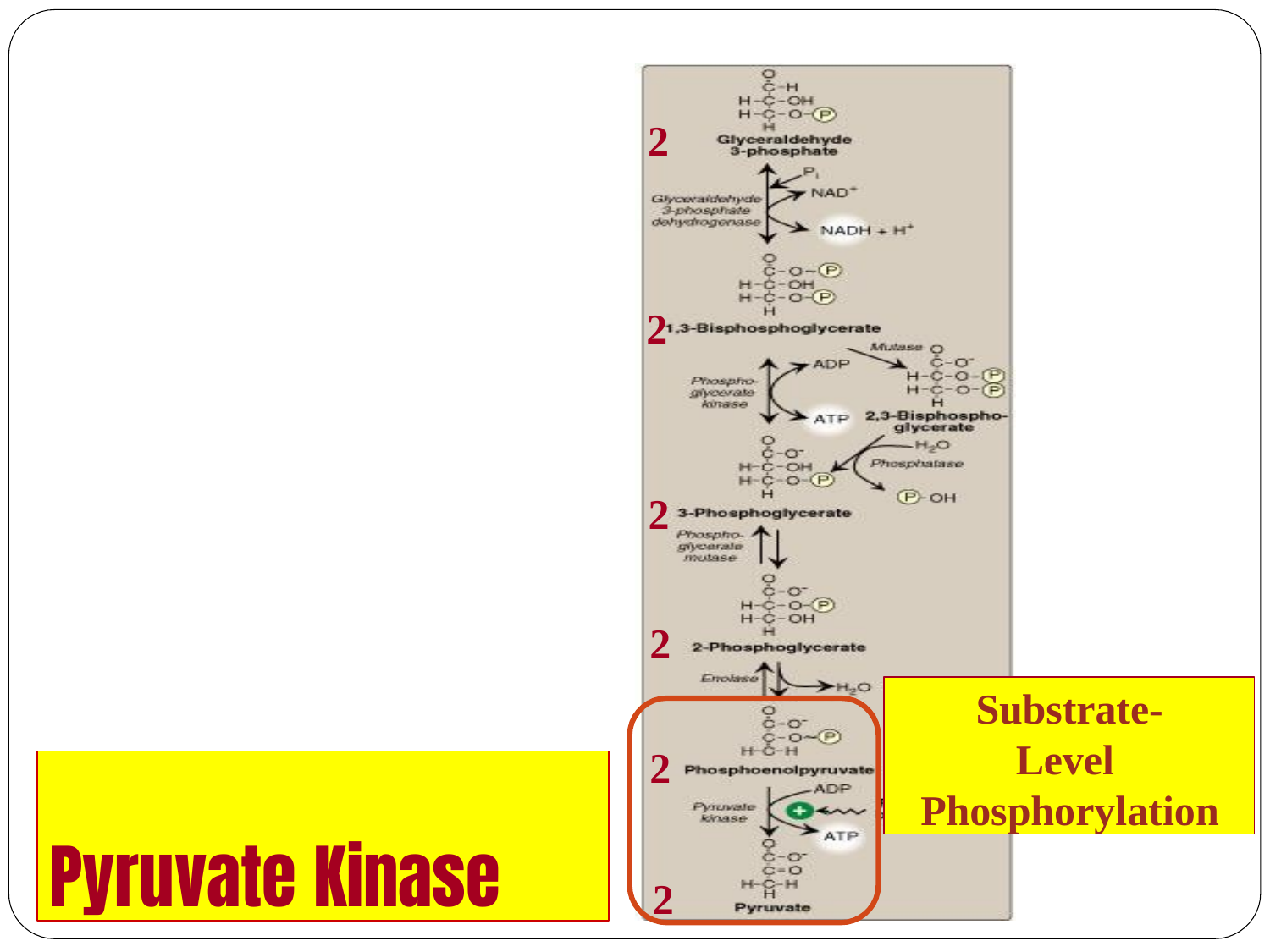

2
2
2

2
Substrate-
Level  Phosphorylation

2

Pyruvate Kinase
2